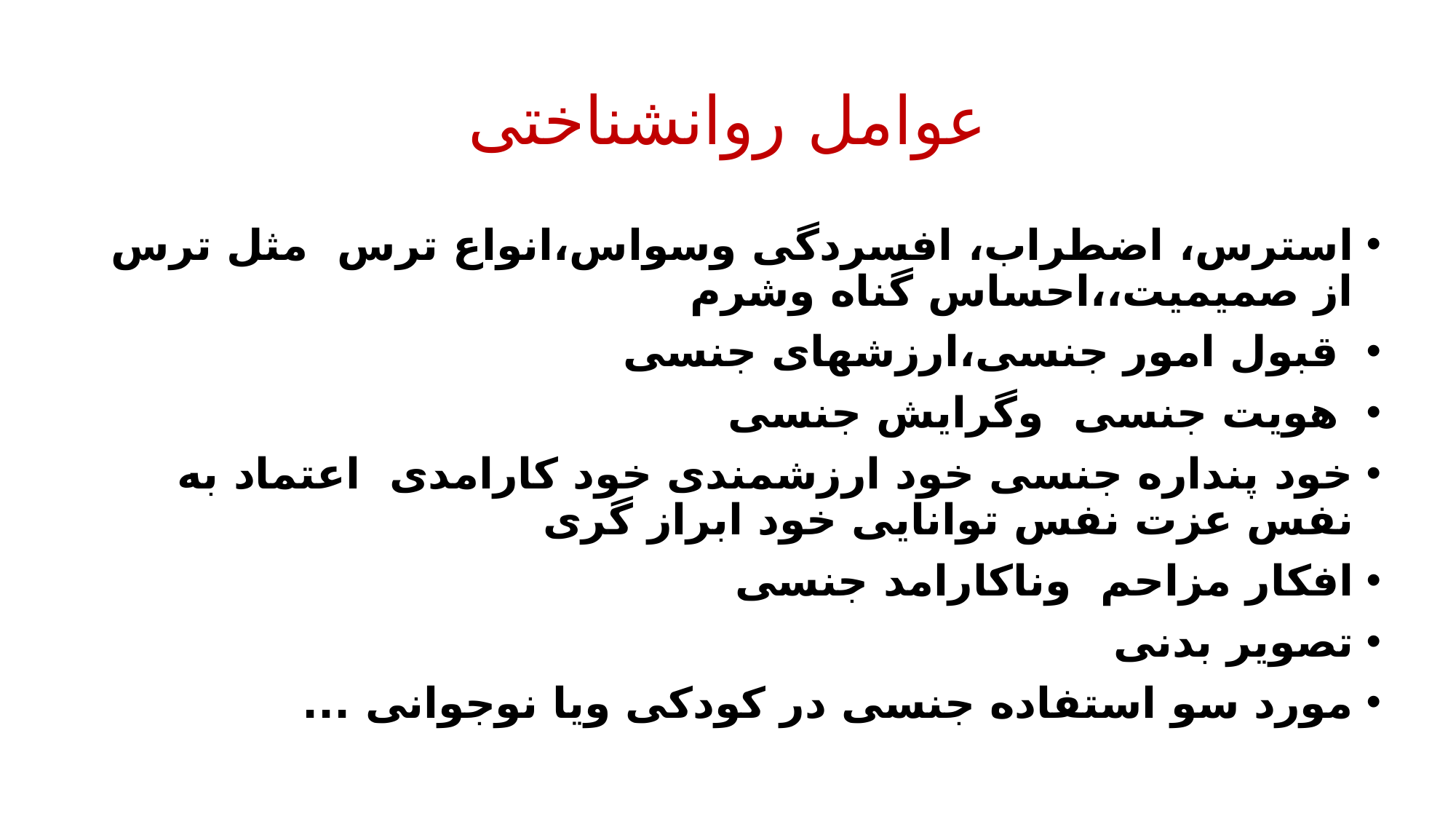

# عوامل روانشناختی
استرس، اضطراب، افسردگی وسواس،انواع ترس  مثل ترس از صمیمیت،،احساس گناه وشرم
 قبول امور جنسی،ارزشهای جنسی
 هویت جنسی  وگرایش جنسی
خود پنداره جنسی خود ارزشمندی خود کارامدی  اعتماد به نفس عزت نفس توانایی خود ابراز گری
افکار مزاحم  وناکارامد جنسی
تصویر بدنی
مورد سو استفاده جنسی در کودکی ویا نوجوانی ...